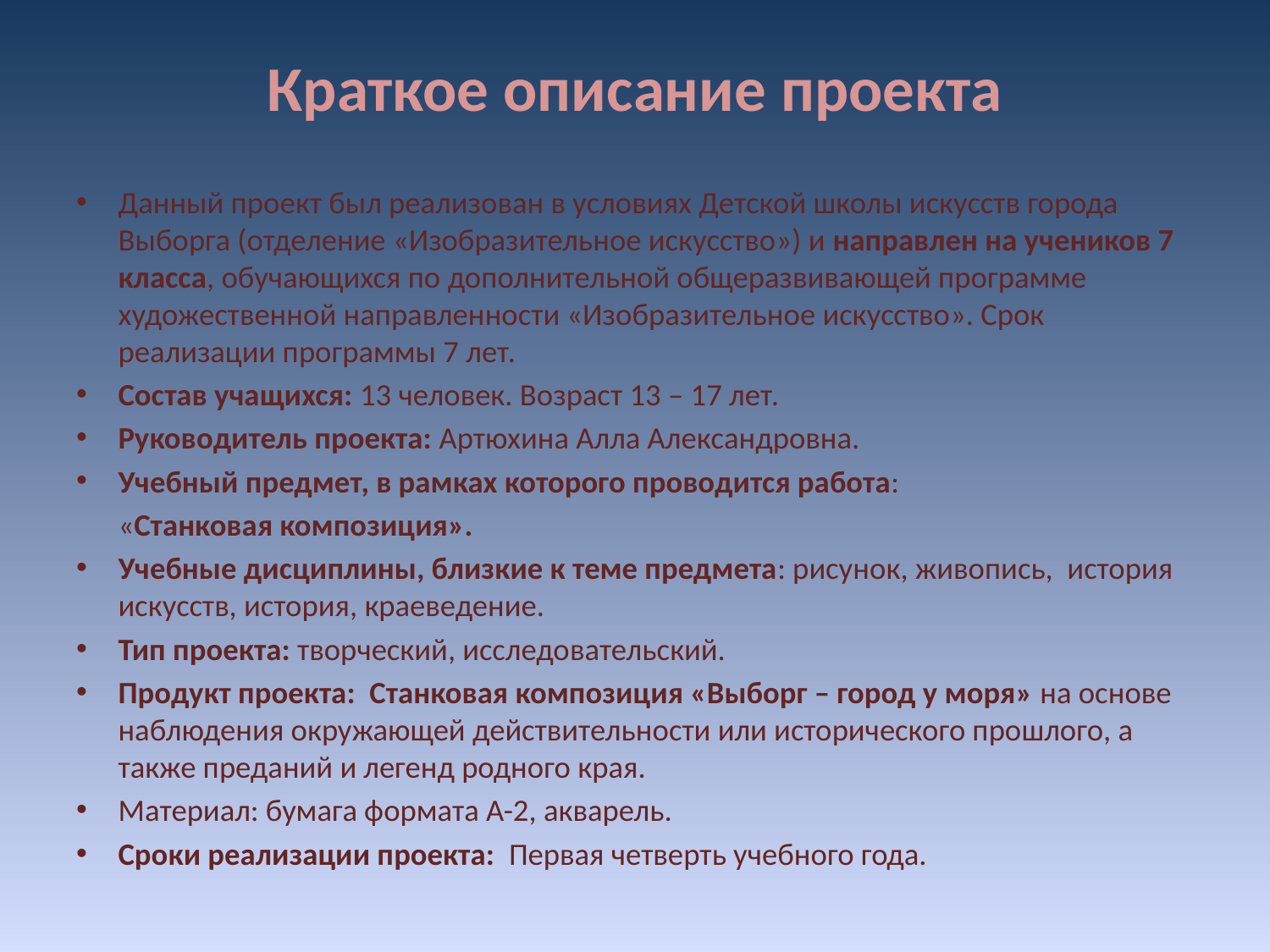

# Краткое описание проекта
Данный проект был реализован в условиях Детской школы искусств города Выборга (отделение «Изобразительное искусство») и направлен на учеников 7 класса, обучающихся по дополнительной общеразвивающей программе художественной направленности «Изобразительное искусство». Срок реализации программы 7 лет.
Состав учащихся: 13 человек. Возраст 13 – 17 лет.
Руководитель проекта: Артюхина Алла Александровна.
Учебный предмет, в рамках которого проводится работа:
      «Станковая композиция».
Учебные дисциплины, близкие к теме предмета: рисунок, живопись,  история искусств, история, краеведение.
Тип проекта: творческий, исследовательский.
Продукт проекта:  Станковая композиция «Выборг – город у моря» на основе наблюдения окружающей действительности или исторического прошлого, а также преданий и легенд родного края.
Материал: бумага формата А-2, акварель.
Сроки реализации проекта:  Первая четверть учебного года.